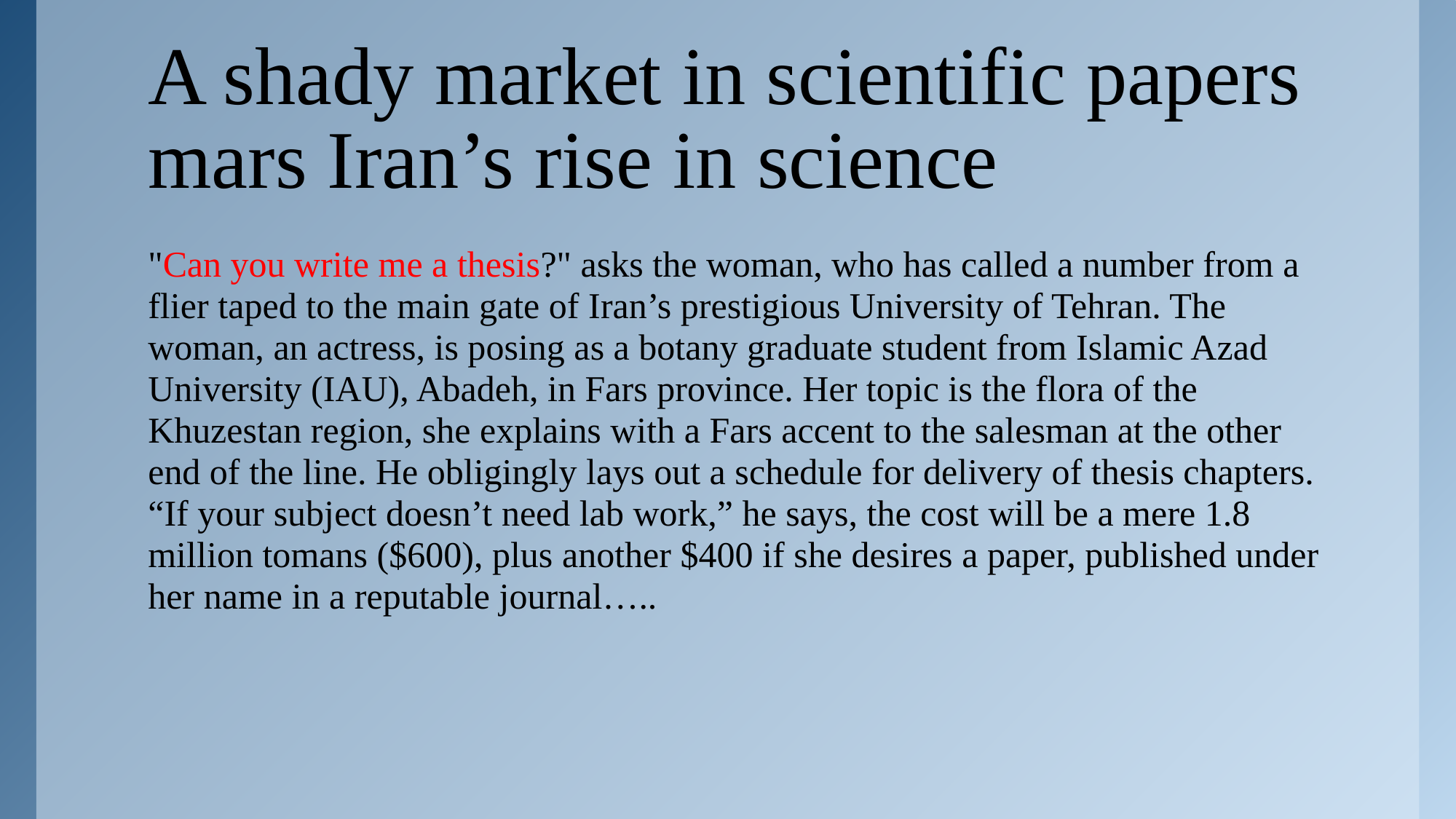

# A shady market in scientific papers mars Iran’s rise in science
"Can you write me a thesis?" asks the woman, who has called a number from a flier taped to the main gate of Iran’s prestigious University of Tehran. The woman, an actress, is posing as a botany graduate student from Islamic Azad University (IAU), Abadeh, in Fars province. Her topic is the flora of the Khuzestan region, she explains with a Fars accent to the salesman at the other end of the line. He obligingly lays out a schedule for delivery of thesis chapters. “If your subject doesn’t need lab work,” he says, the cost will be a mere 1.8 million tomans ($600), plus another $400 if she desires a paper, published under her name in a reputable journal…..